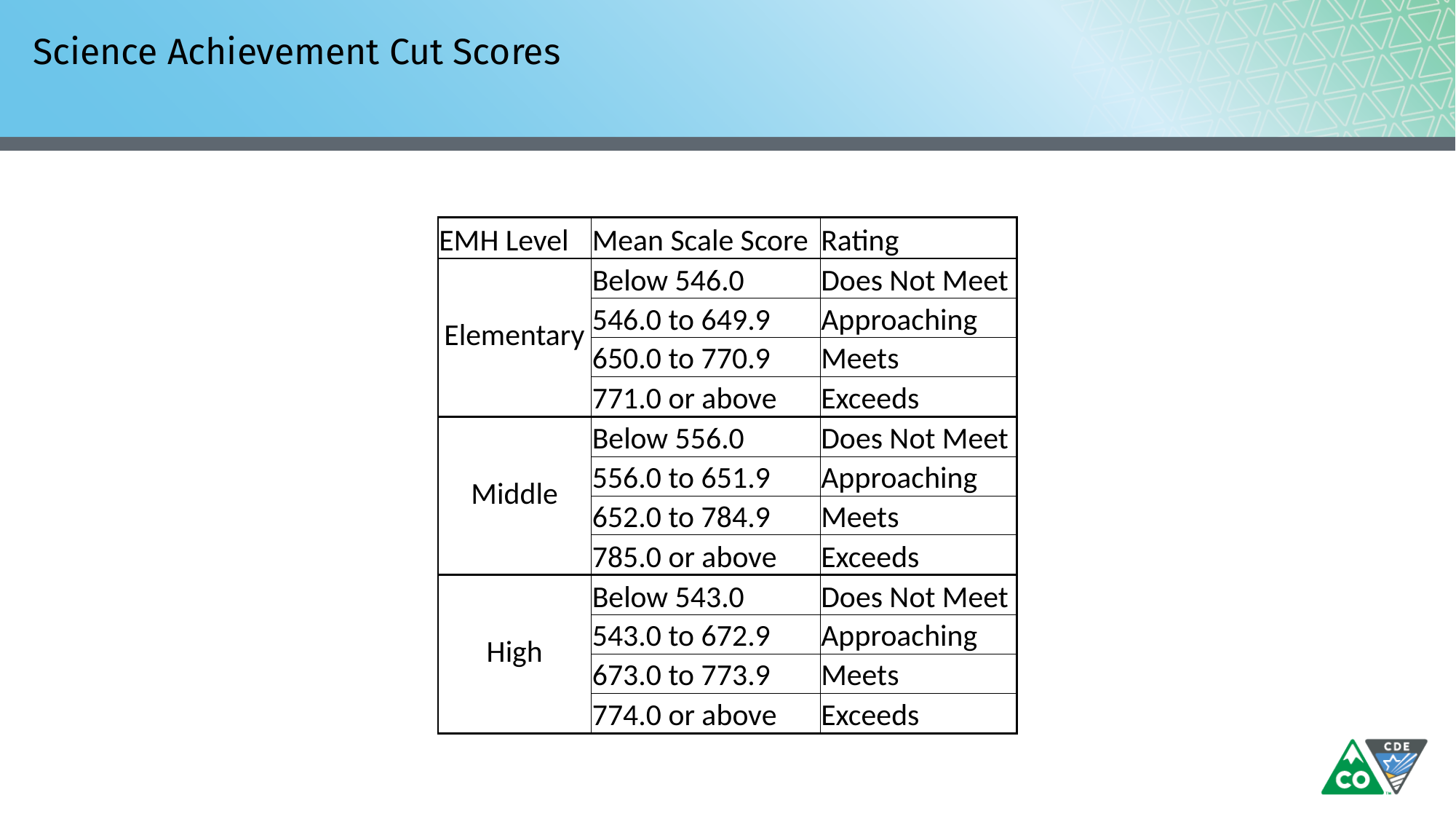

# Science Achievement Cut Scores
| EMH Level | Mean Scale Score | Rating |
| --- | --- | --- |
| Elementary | Below 546.0 | Does Not Meet |
|  | 546.0 to 649.9 | Approaching |
|  | 650.0 to 770.9 | Meets |
|  | 771.0 or above | Exceeds |
| Middle | Below 556.0 | Does Not Meet |
|  | 556.0 to 651.9 | Approaching |
|  | 652.0 to 784.9 | Meets |
|  | 785.0 or above | Exceeds |
| High | Below 543.0 | Does Not Meet |
|  | 543.0 to 672.9 | Approaching |
|  | 673.0 to 773.9 | Meets |
|  | 774.0 or above | Exceeds |